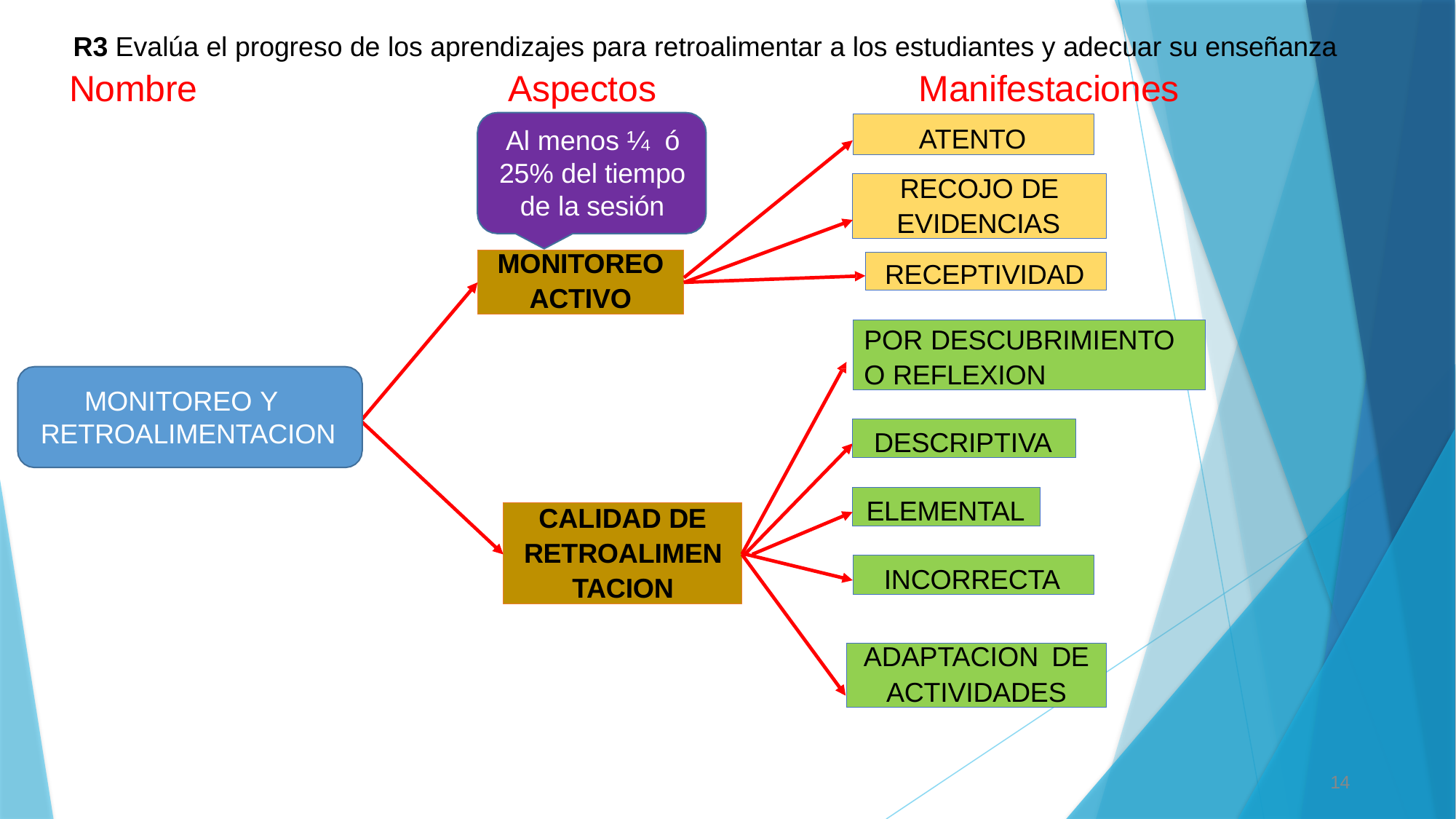

R3 Evalúa el progreso de los aprendizajes para retroalimentar a los estudiantes y adecuar su enseñanza
Aspectos
Al menos ¼ ó 25% del tiempo de la sesión
# Nombre
Manifestaciones

ATENTO

RECOJO DE
EVIDENCIAS
MONITOREO
ACTIVO
RECEPTIVIDAD

POR DESCUBRIMIENTO O REFLEXION

MONITOREO Y RETROALIMENTACION
DESCRIPTIVA

ELEMENTAL
CALIDAD DE
RETROALIMEN TACION
INCORRECTA
ADAPTACION DE
ACTIVIDADES
14